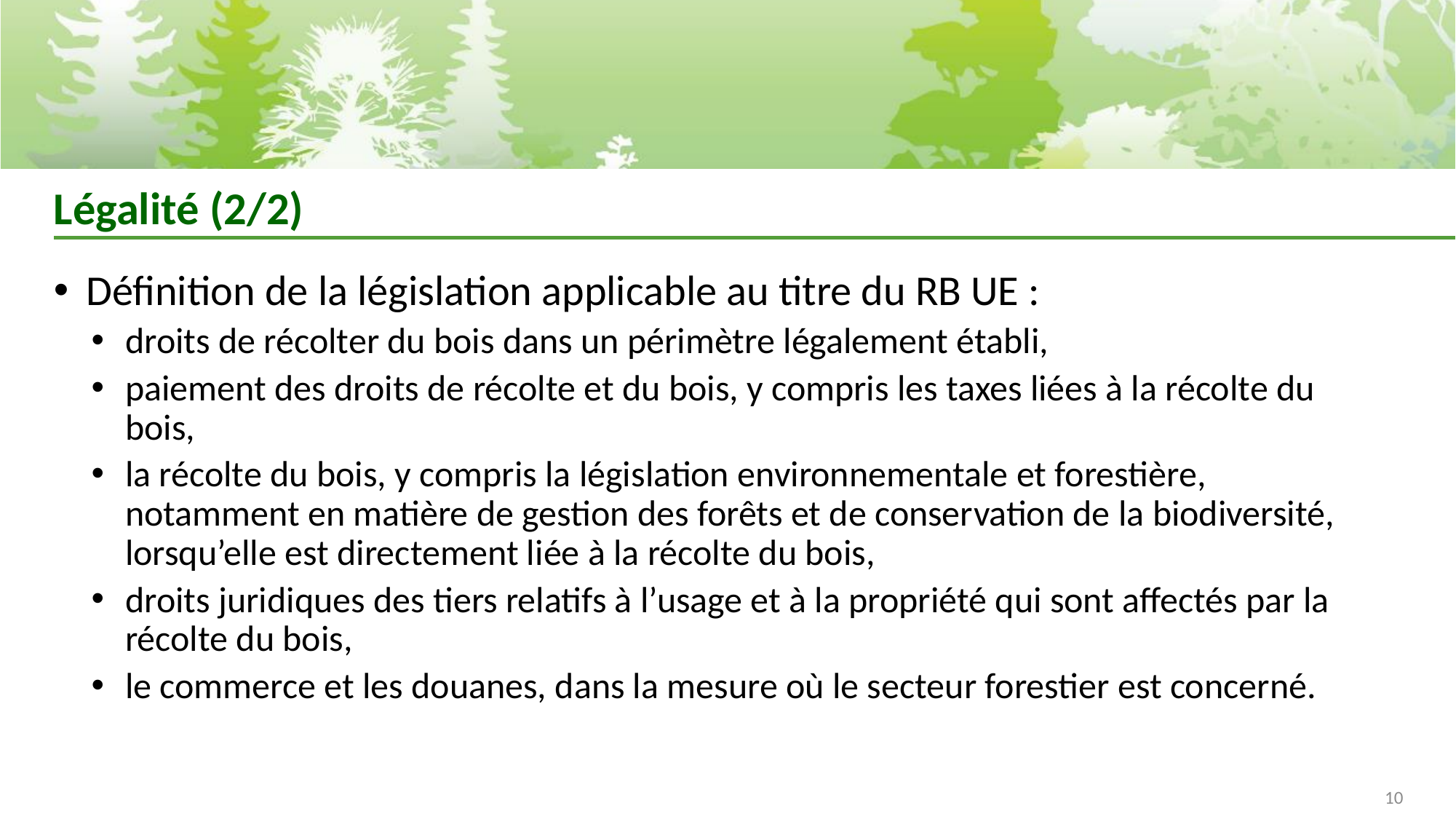

# Légalité (2/2)
Définition de la législation applicable au titre du RB UE :
droits de récolter du bois dans un périmètre légalement établi,
paiement des droits de récolte et du bois, y compris les taxes liées à la récolte du bois,
la récolte du bois, y compris la législation environnementale et forestière, notamment en matière de gestion des forêts et de conservation de la biodiversité, lorsqu’elle est directement liée à la récolte du bois,
droits juridiques des tiers relatifs à l’usage et à la propriété qui sont affectés par la récolte du bois,
le commerce et les douanes, dans la mesure où le secteur forestier est concerné.
10